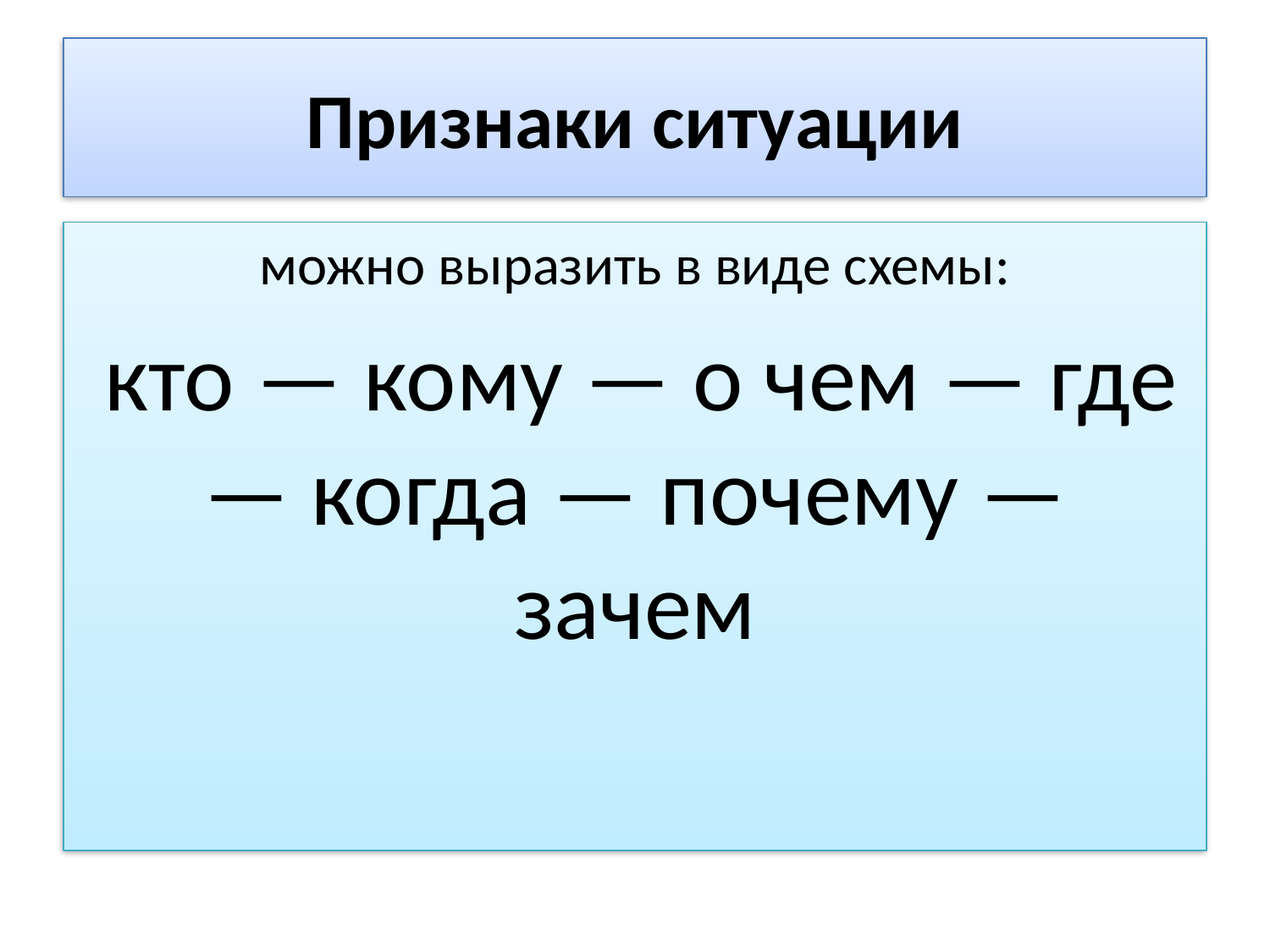

# Признаки ситуации
можно выразить в виде схемы:
 кто — кому — о чем — где — когда — почему — зачем